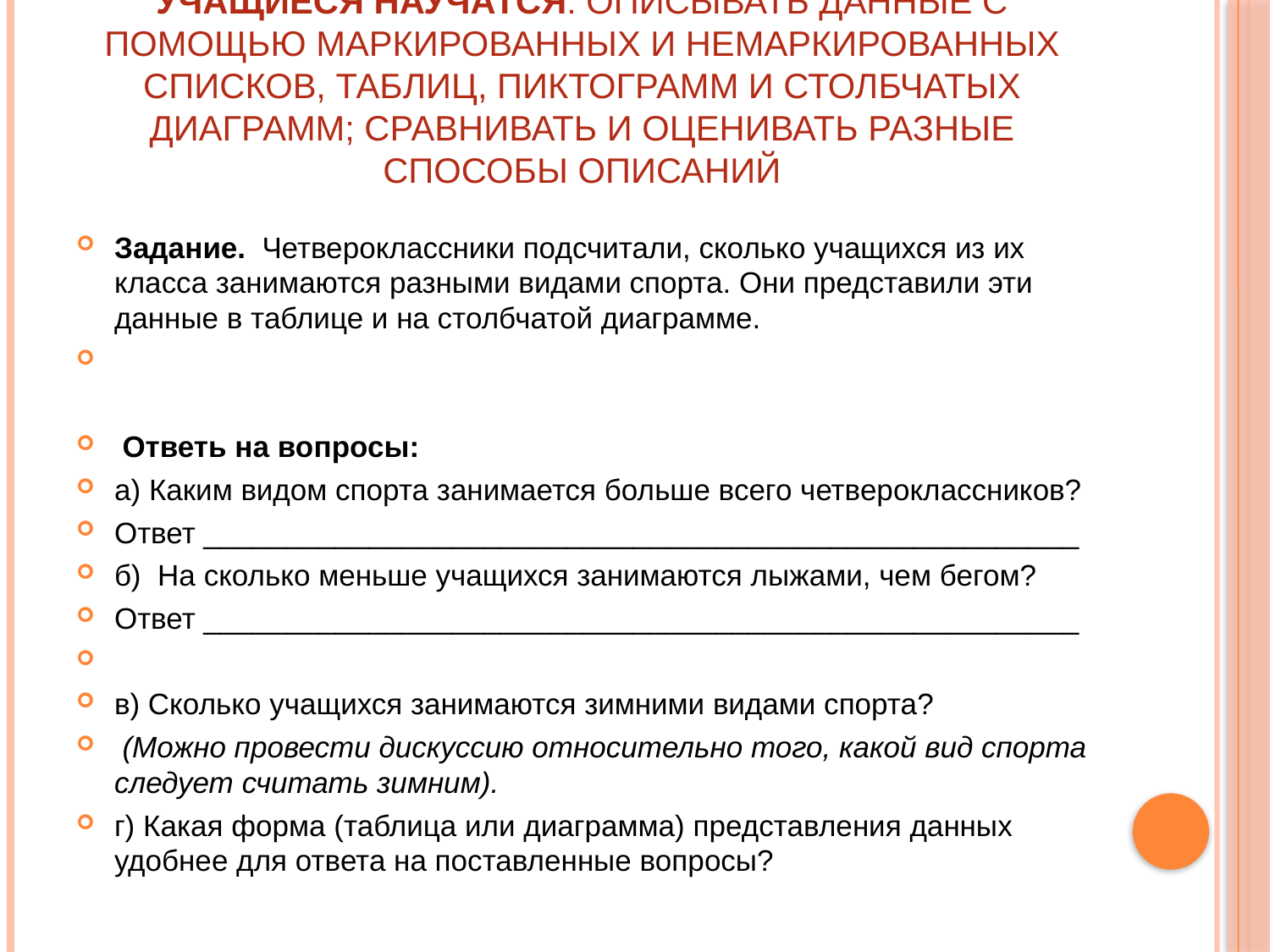

# Учащиеся научатся: описывать данные с помощью маркированных и немаркированных списков, таблиц, пиктограмм и столбчатых диаграмм; сравнивать и оценивать разные способы описаний
Задание.  Четвероклассники подсчитали, сколько учащихся из их класса занимаются разными видами спорта. Они представили эти данные в таблице и на столбчатой диаграмме.

 Ответь на вопросы:
а) Каким видом спорта занимается больше всего четвероклассников?
Ответ _____________________________________________________
б)  На сколько меньше учащихся занимаются лыжами, чем бегом?
Ответ _____________________________________________________

в) Сколько учащихся занимаются зимними видами спорта?
 (Можно провести дискуссию относительно того, какой вид спорта следует считать зимним).
г) Какая форма (таблица или диаграмма) представления данных удобнее для ответа на поставленные вопросы?